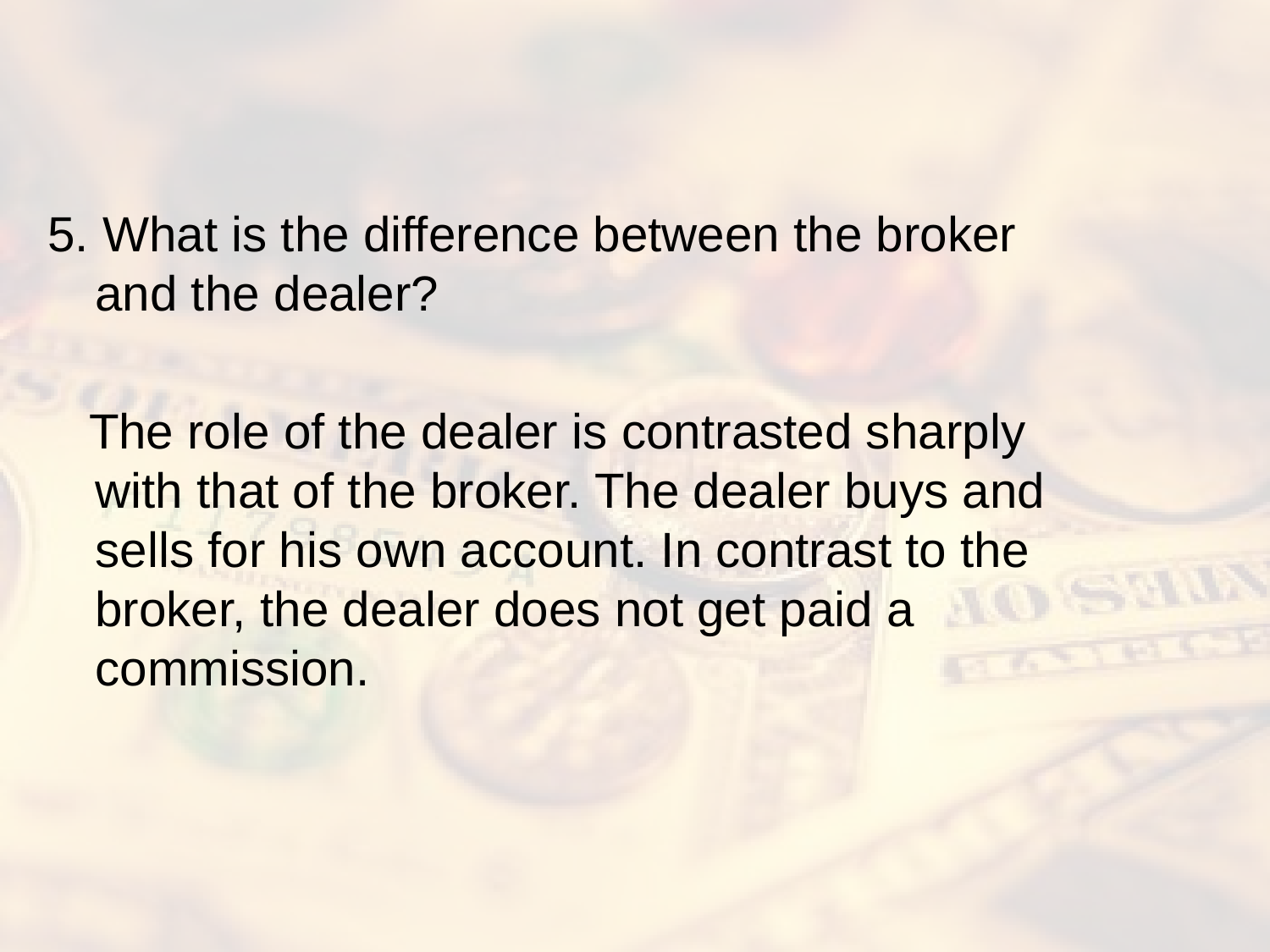

#
5. What is the difference between the broker and the dealer?

   The role of the dealer is contrasted sharply with that of the broker. The dealer buys and sells for his own account. In contrast to the broker, the dealer does not get paid a commission.